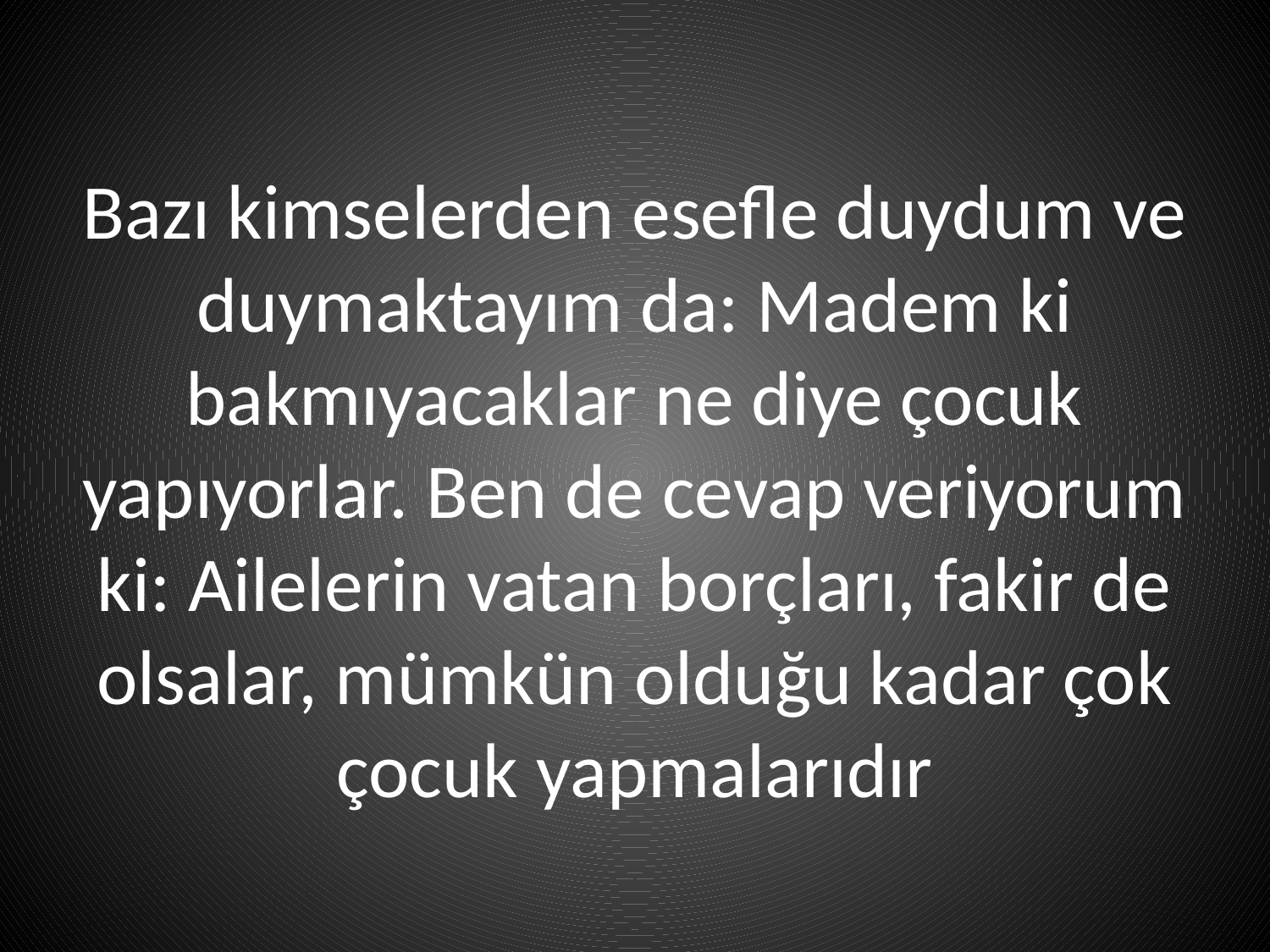

Bazı kimselerden esefle duydum ve duymaktayım da: Madem ki bakmıyacaklar ne diye çocuk yapıyorlar. Ben de cevap veriyorum ki: Ailelerin vatan borçları, fakir de olsalar, mümkün olduğu kadar çok çocuk yapmalarıdır